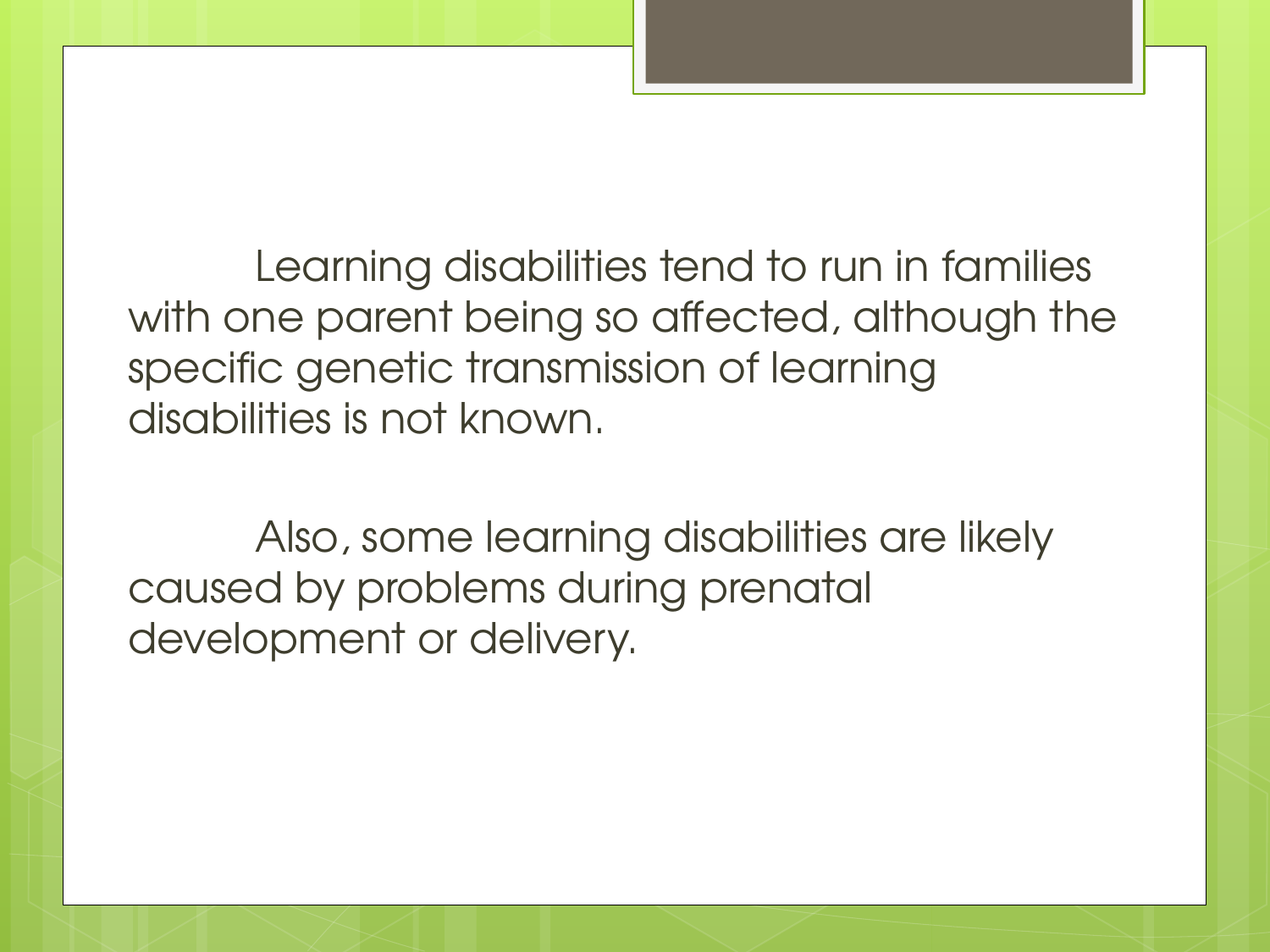

Learning disabilities tend to run in families with one parent being so affected, although the specific genetic transmission of learning disabilities is not known.

	Also, some learning disabilities are likely caused by problems during prenatal development or delivery.